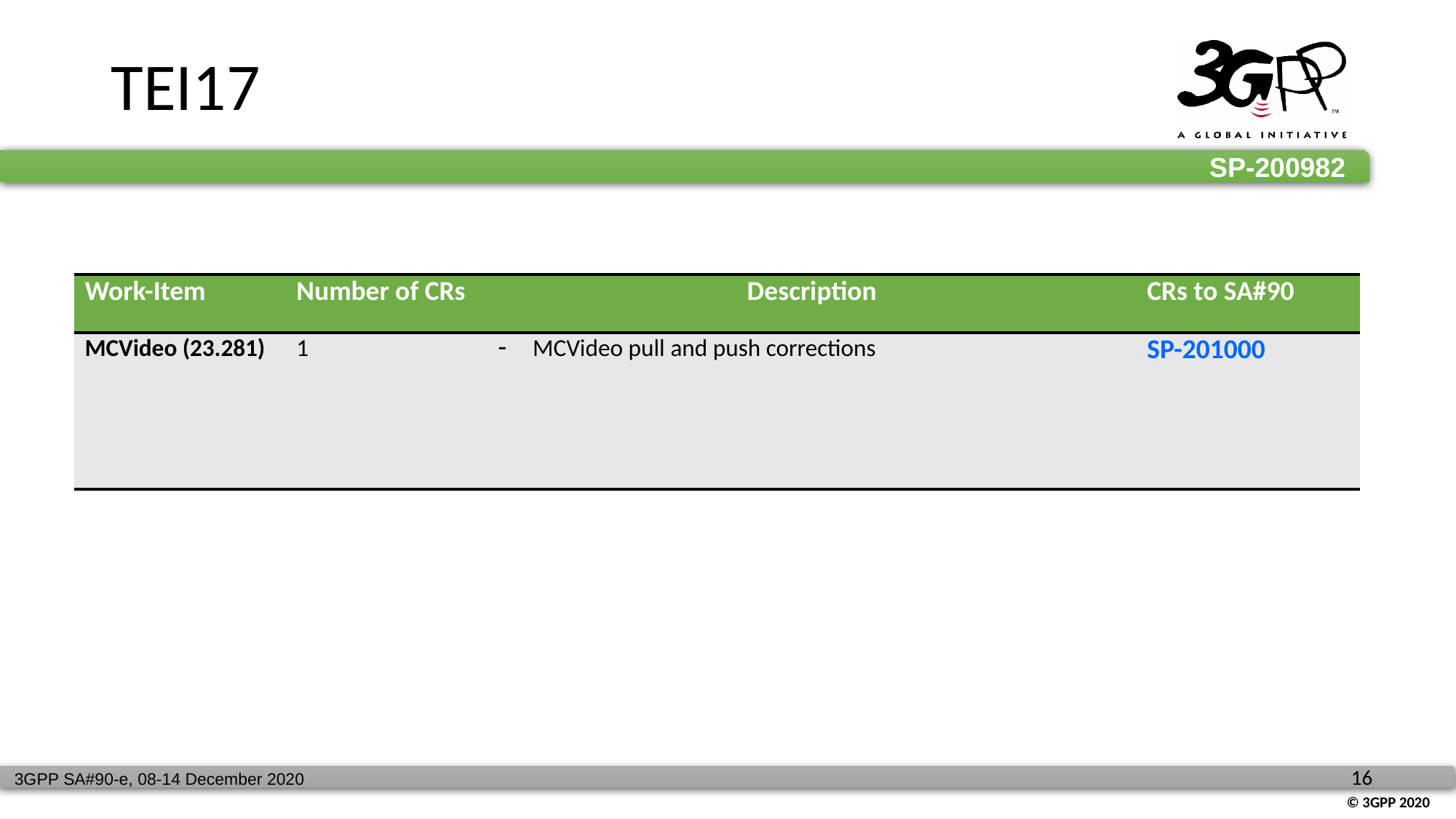

# TEI17
| Work-Item | Number of CRs | Description | CRs to SA#90 |
| --- | --- | --- | --- |
| MCVideo (23.281) | 1 | MCVideo pull and push corrections | SP-201000 |